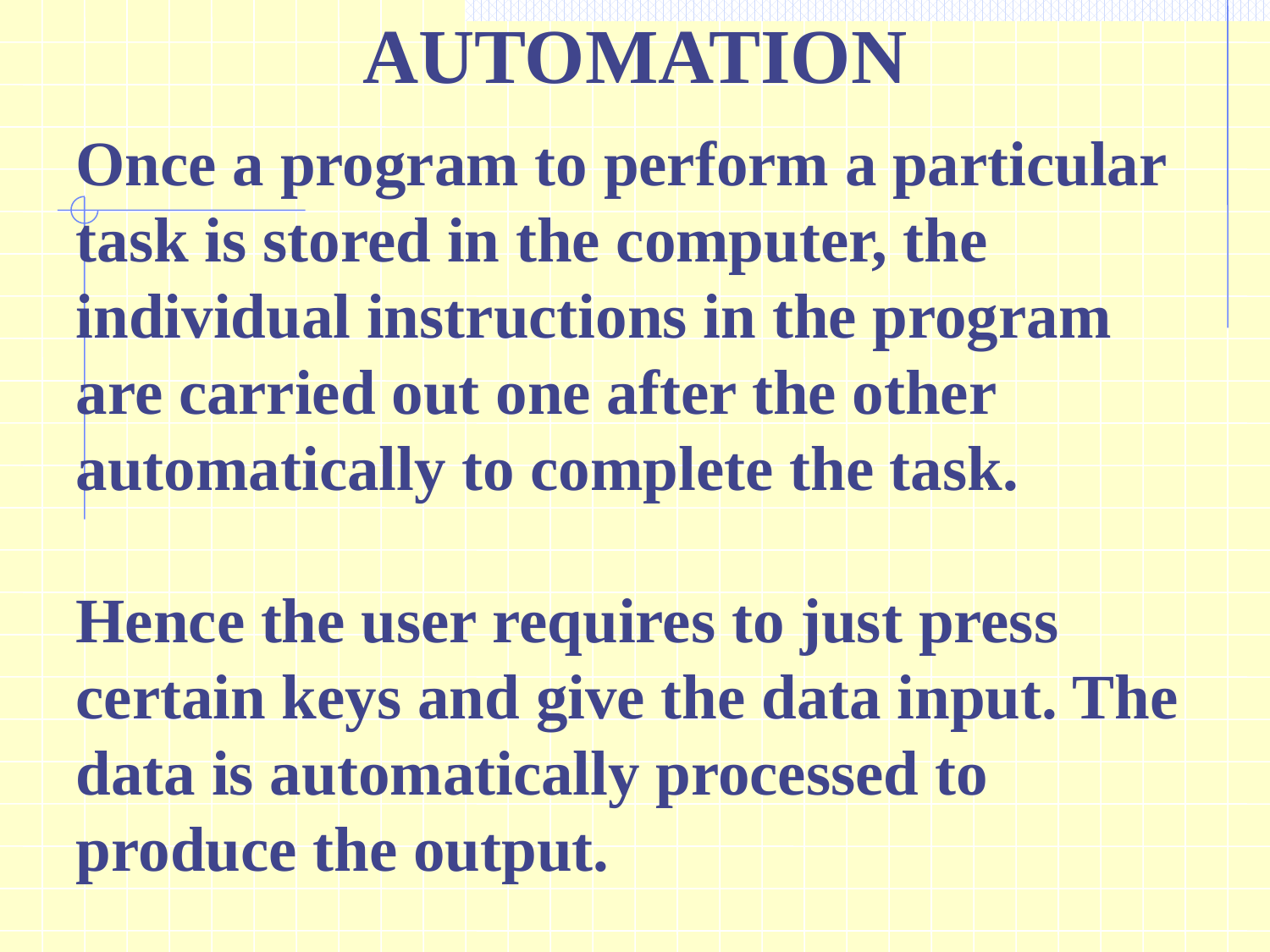

AUTOMATION
Once a program to perform a particular task is stored in the computer, the individual instructions in the program are carried out one after the other automatically to complete the task.

Hence the user requires to just press certain keys and give the data input. The data is automatically processed to produce the output.